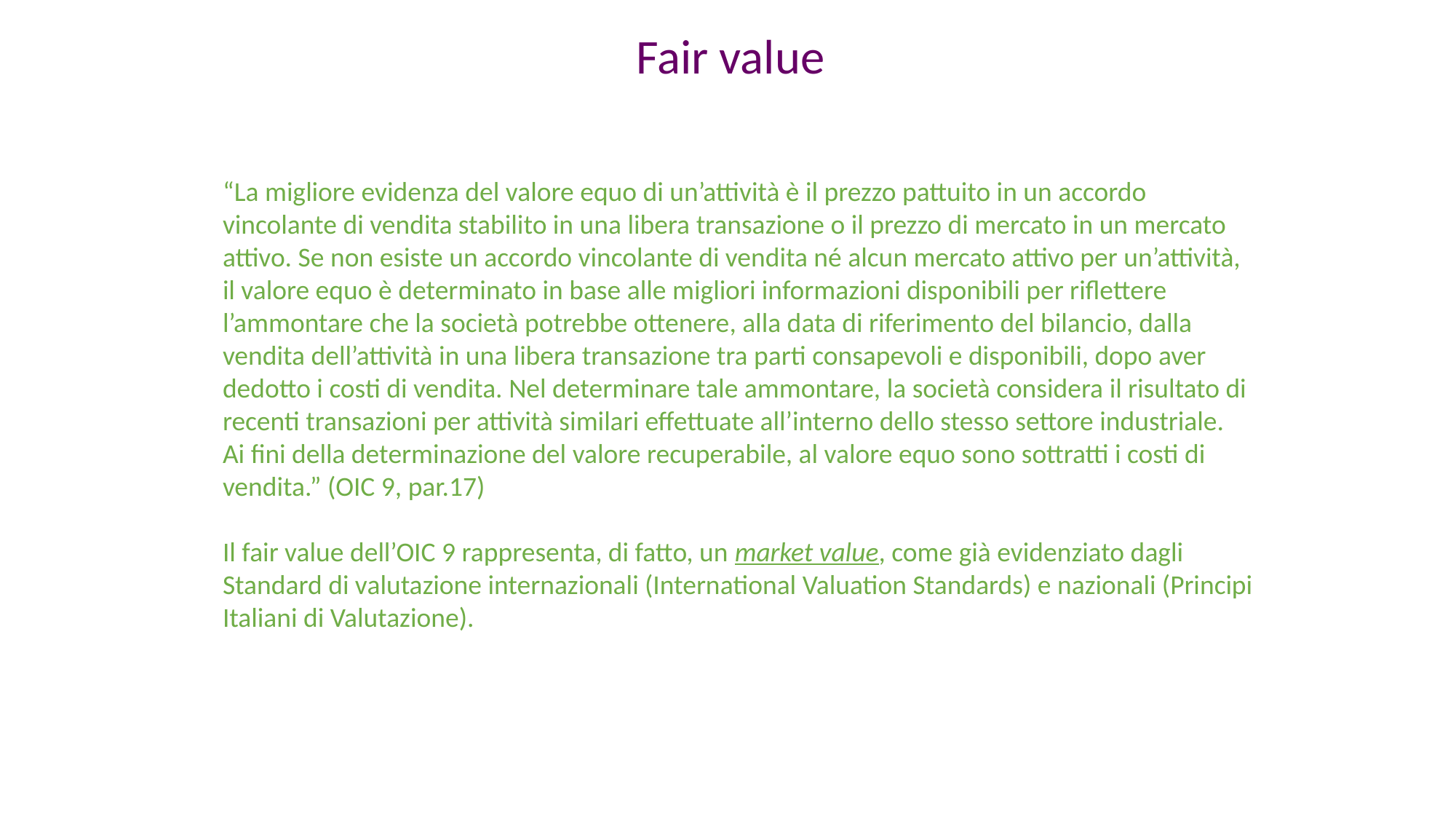

Fair value
“La migliore evidenza del valore equo di un’attività è il prezzo pattuito in un accordo vincolante di vendita stabilito in una libera transazione o il prezzo di mercato in un mercato attivo. Se non esiste un accordo vincolante di vendita né alcun mercato attivo per un’attività, il valore equo è determinato in base alle migliori informazioni disponibili per riflettere l’ammontare che la società potrebbe ottenere, alla data di riferimento del bilancio, dalla vendita dell’attività in una libera transazione tra parti consapevoli e disponibili, dopo aver dedotto i costi di vendita. Nel determinare tale ammontare, la società considera il risultato di recenti transazioni per attività similari effettuate all’interno dello stesso settore industriale.
Ai fini della determinazione del valore recuperabile, al valore equo sono sottratti i costi di vendita.” (OIC 9, par.17)

Il fair value dell’OIC 9 rappresenta, di fatto, un market value, come già evidenziato dagli Standard di valutazione internazionali (International Valuation Standards) e nazionali (Principi Italiani di Valutazione).